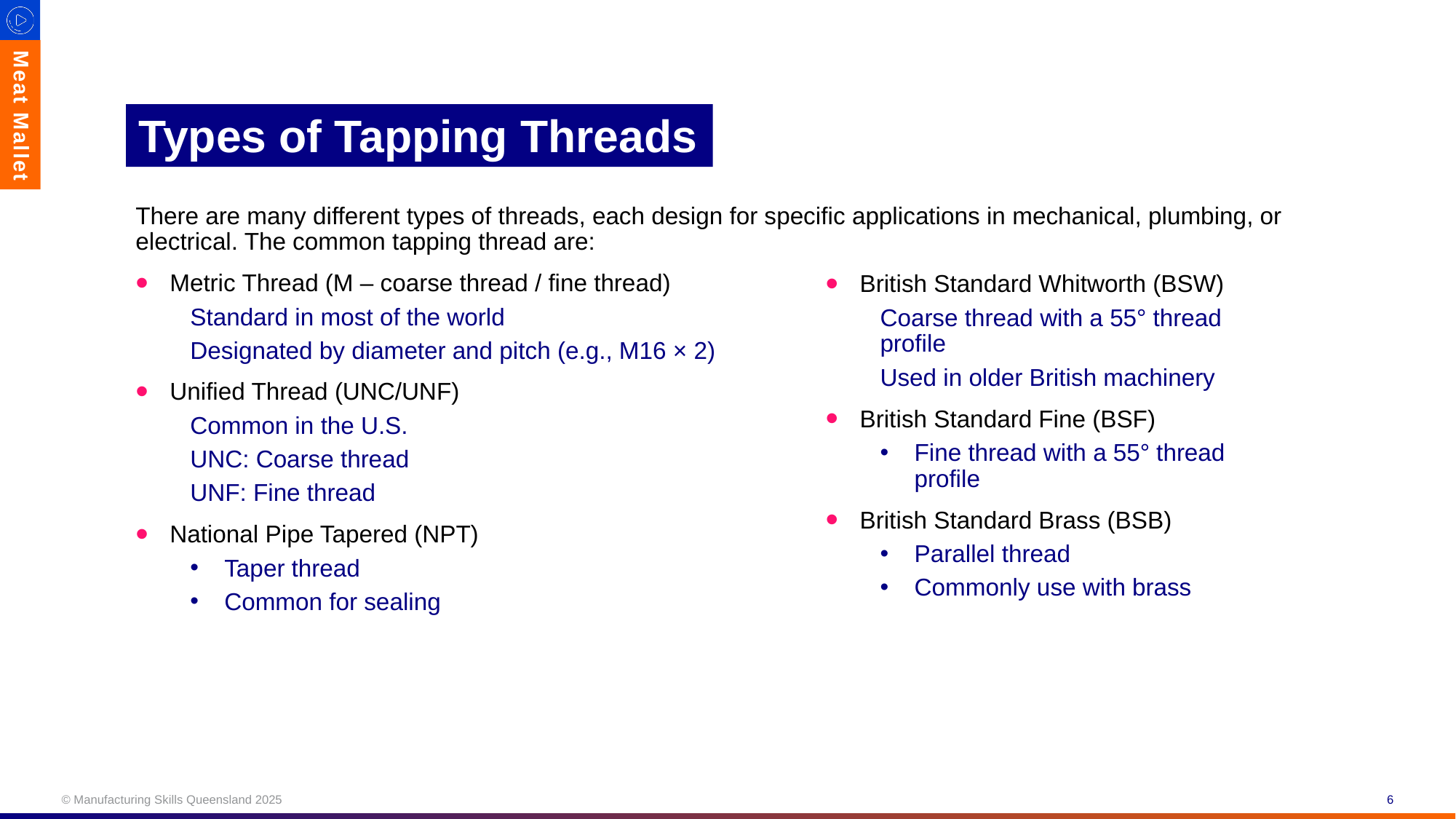

Meat Mallet
# Types of Tapping Threads
There are many different types of threads, each design for specific applications in mechanical, plumbing, or electrical. The common tapping thread are:
Metric Thread (M – coarse thread / fine thread)
Standard in most of the world
Designated by diameter and pitch (e.g., M16 × 2)
Unified Thread (UNC/UNF)
Common in the U.S.
UNC: Coarse thread
UNF: Fine thread
National Pipe Tapered (NPT)
Taper thread
Common for sealing

British Standard Whitworth (BSW)
Coarse thread with a 55° thread profile
Used in older British machinery
British Standard Fine (BSF)
Fine thread with a 55° thread profile
British Standard Brass (BSB)
Parallel thread
Commonly use with brass